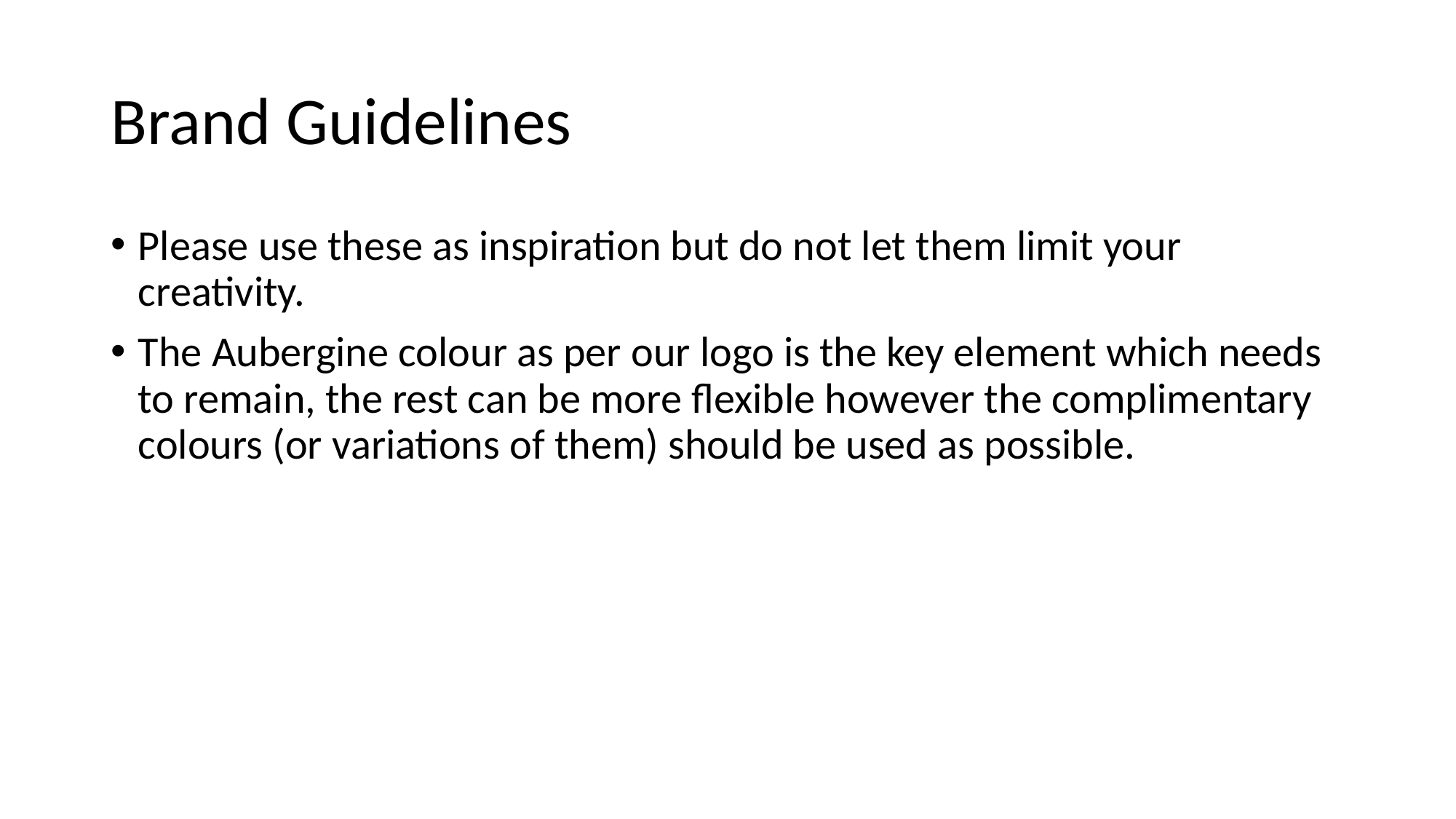

# Brand Guidelines
Please use these as inspiration but do not let them limit your creativity.
The Aubergine colour as per our logo is the key element which needs to remain, the rest can be more flexible however the complimentary colours (or variations of them) should be used as possible.